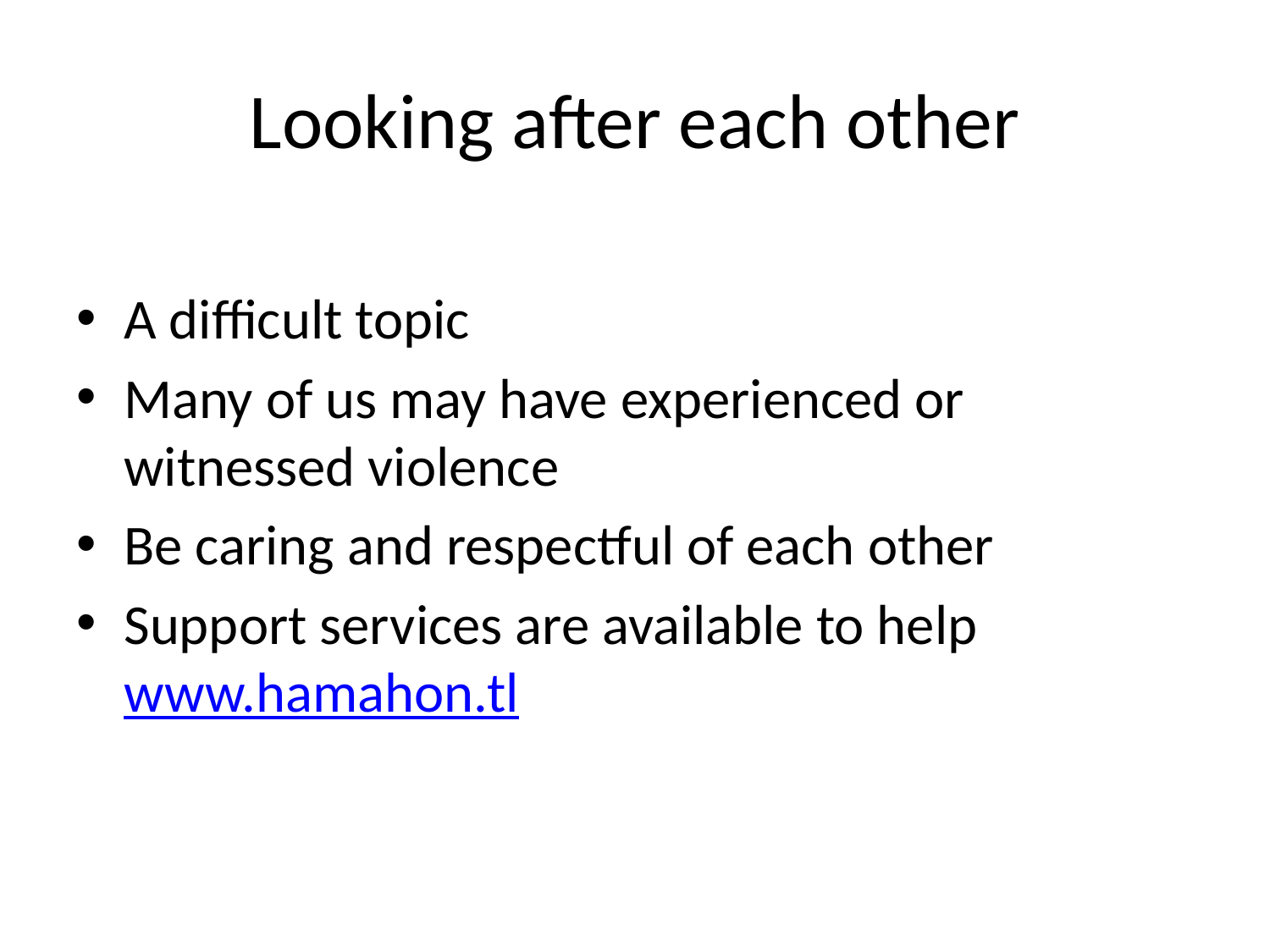

# Looking after each other
A difficult topic
Many of us may have experienced or witnessed violence
Be caring and respectful of each other
Support services are available to help www.hamahon.tl